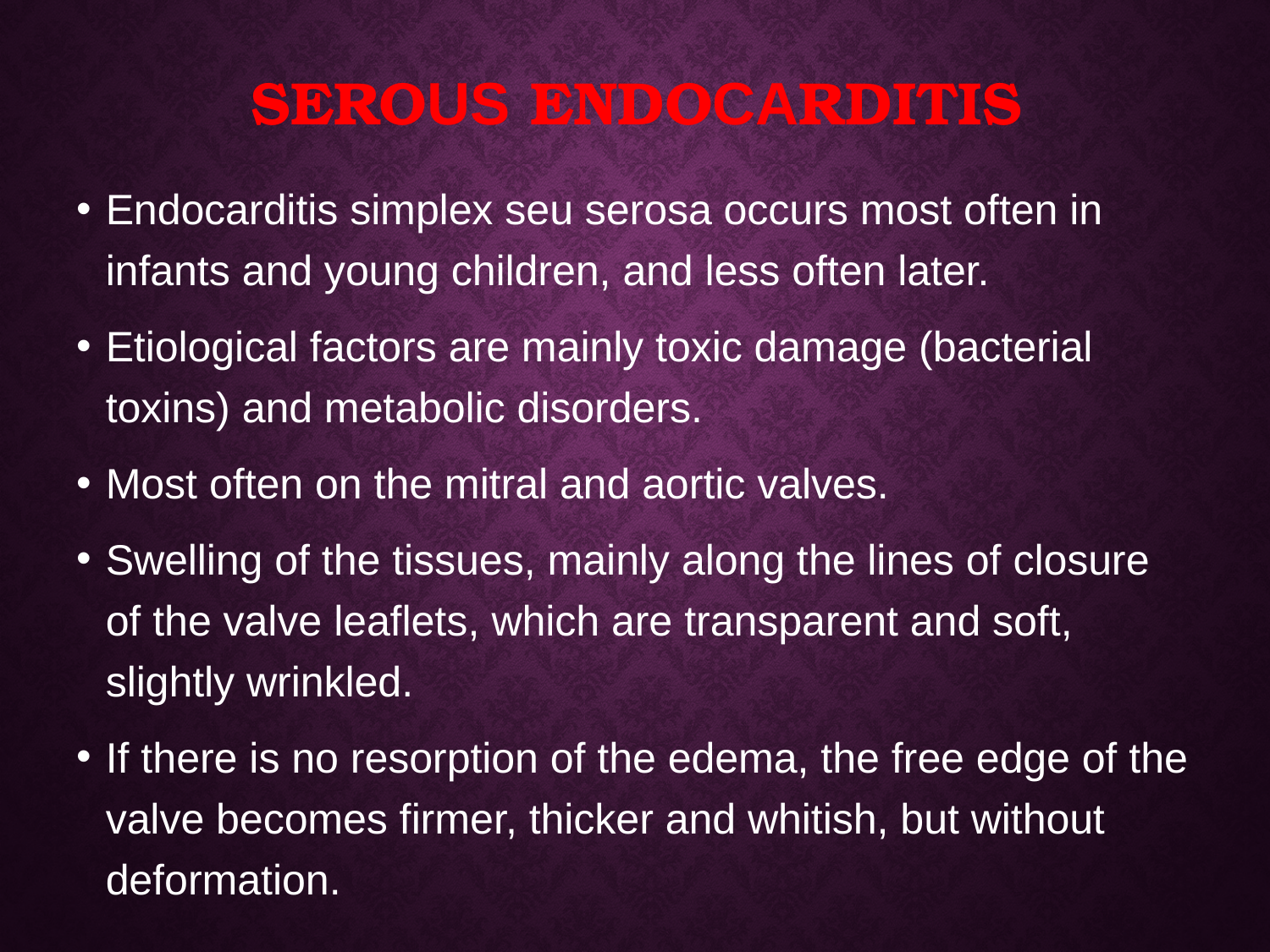

# Serous endocarditis
Endocarditis simplex seu serosa occurs most often in infants and young children, and less often later.
Etiological factors are mainly toxic damage (bacterial toxins) and metabolic disorders.
Most often on the mitral and aortic valves.
Swelling of the tissues, mainly along the lines of closure of the valve leaflets, which are transparent and soft, slightly wrinkled.
If there is no resorption of the edema, the free edge of the valve becomes firmer, thicker and whitish, but without deformation.